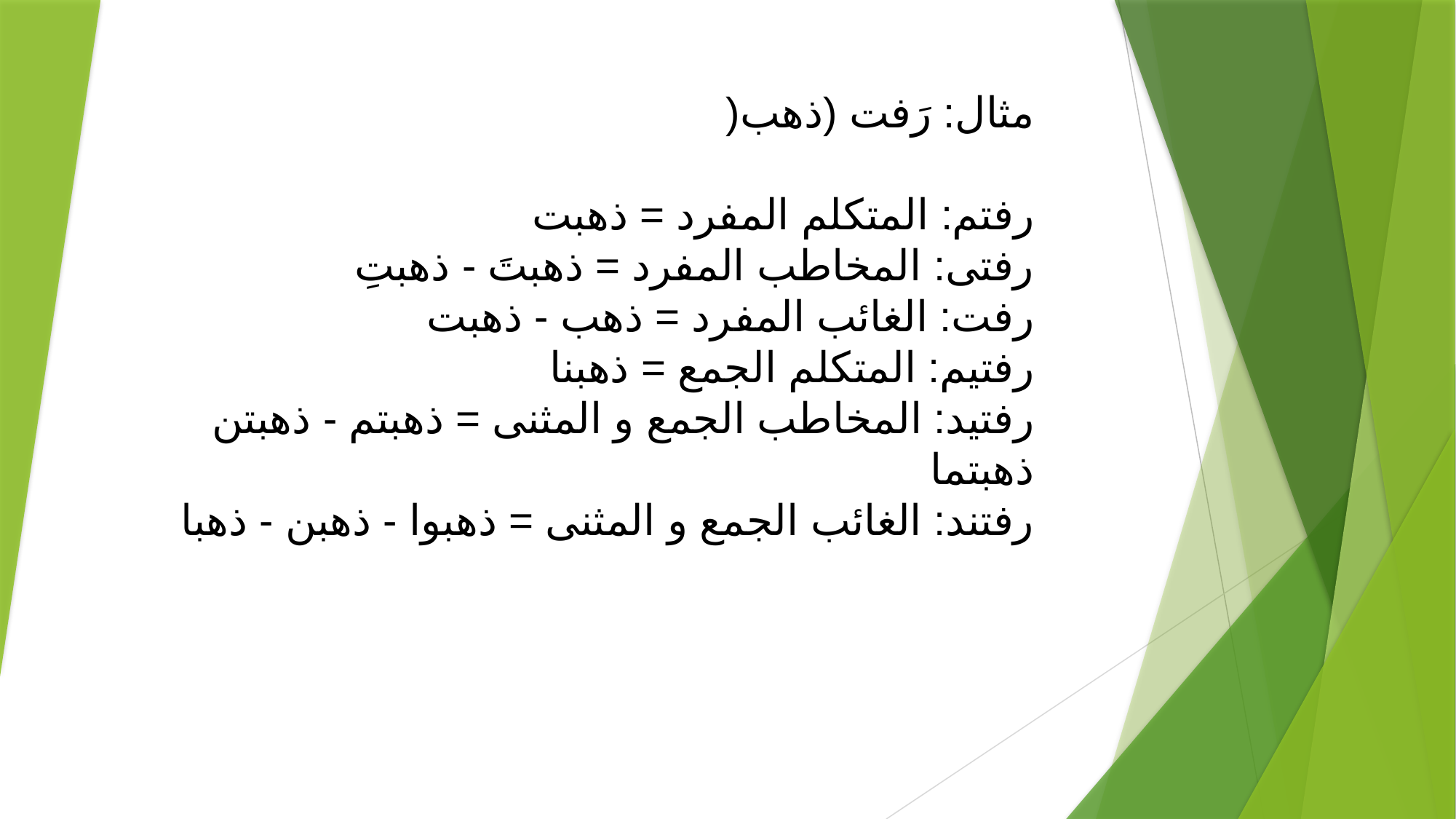

مثال: رَفت (ذهب(
رفتم: المتكلم المفرد = ذهبت
رفتى: المخاطب المفرد = ذهبتَ - ذهبتِ
رفت: الغائب المفرد = ذهب - ذهبت
رفتيم: المتكلم الجمع = ذهبنا
رفتيد: المخاطب الجمع و المثنى = ذهبتم - ذهبتن ذهبتما
رفتند: الغائب الجمع و المثنى = ذهبوا - ذهبن - ذهبا